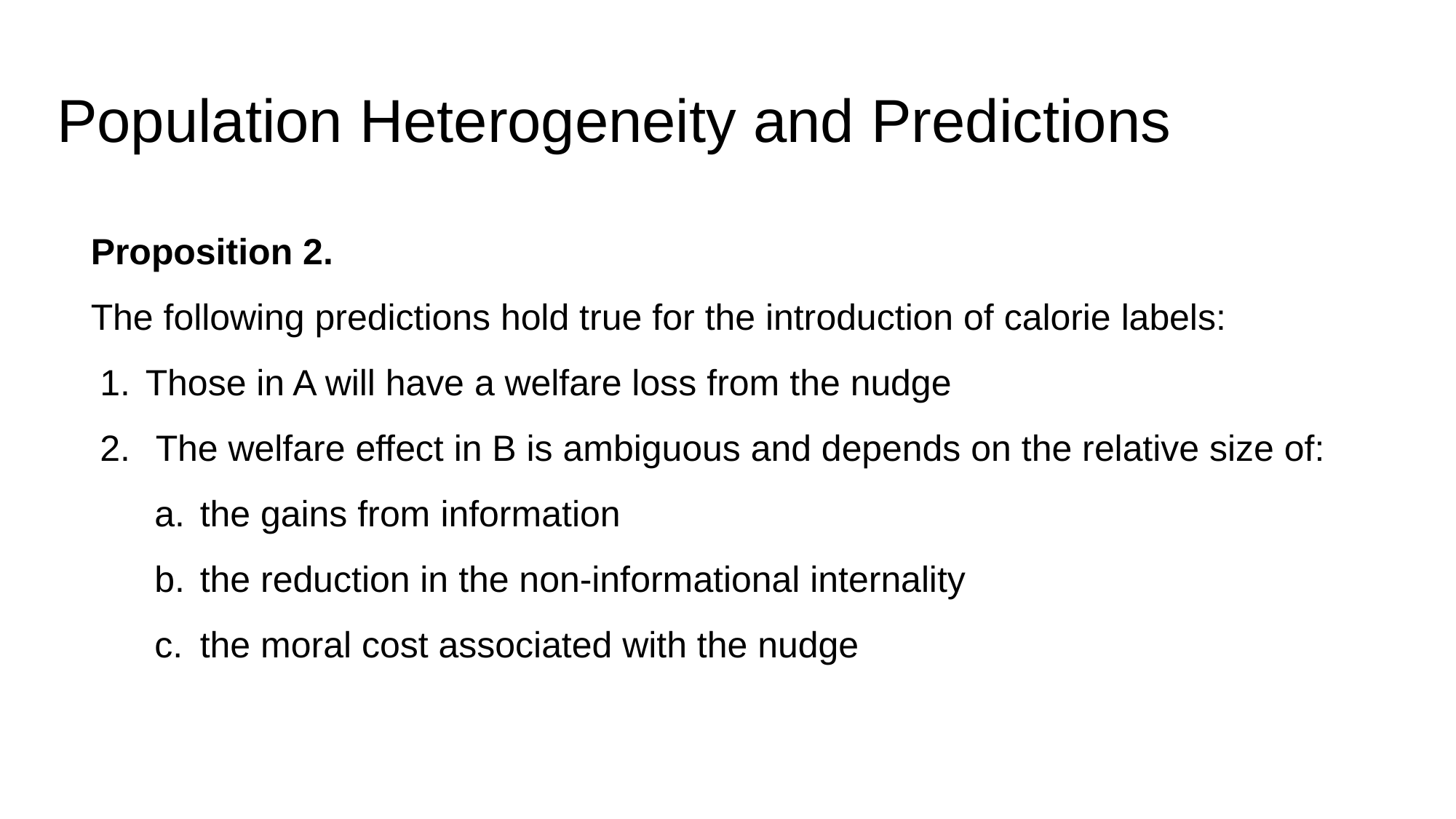

# Population Heterogeneity and Predictions
Proposition 2.
The following predictions hold true for the introduction of calorie labels:
Those in A will have a welfare loss from the nudge
 The welfare effect in B is ambiguous and depends on the relative size of:
the gains from information
the reduction in the non-informational internality
the moral cost associated with the nudge